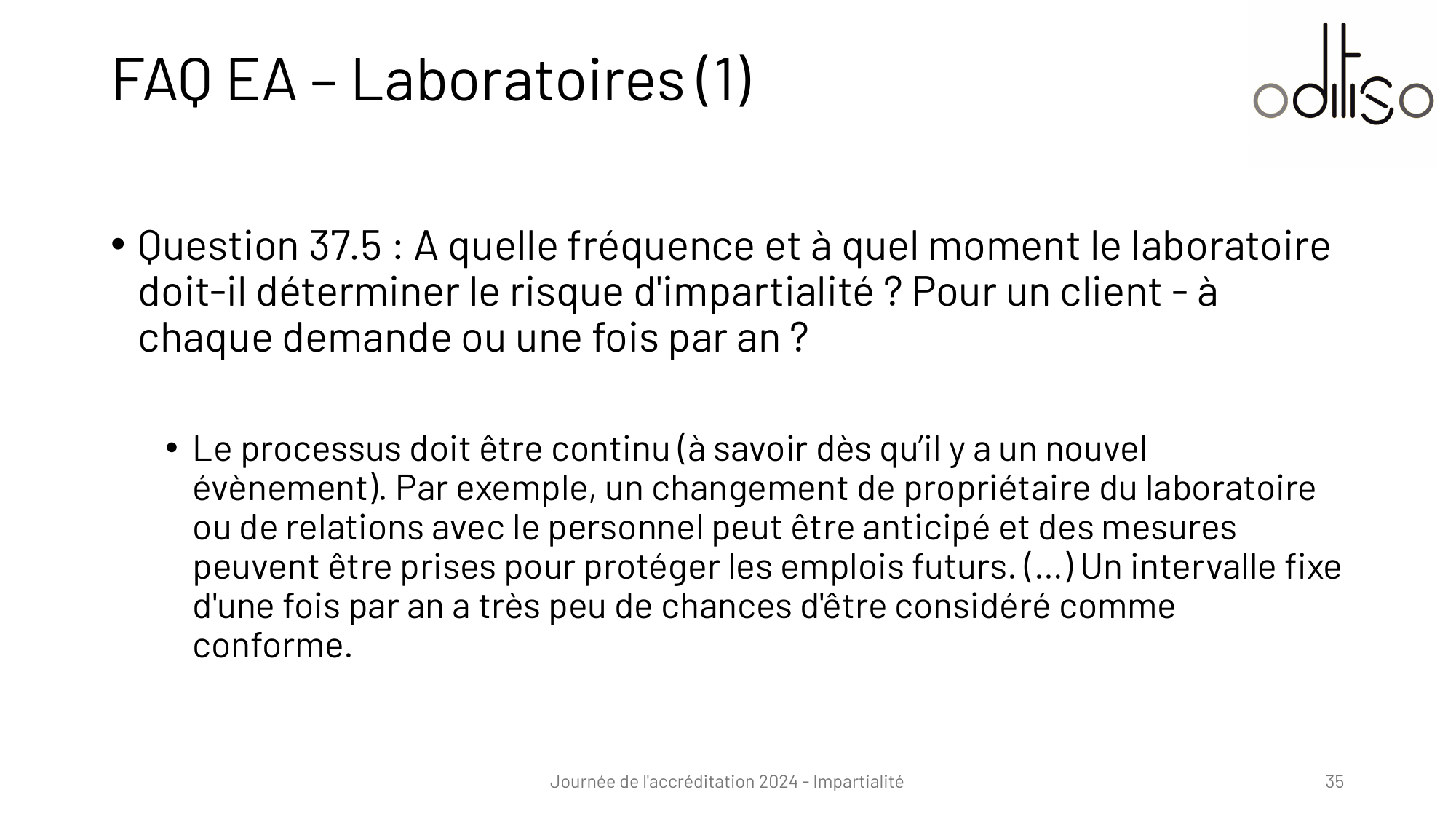

# FAQ EA – Laboratoires (1)
Question 37.5 : A quelle fréquence et à quel moment le laboratoire doit-il déterminer le risque d'impartialité ? Pour un client - à chaque demande ou une fois par an ?

Le processus doit être continu (à savoir dès qu’il y a un nouvel évènement). Par exemple, un changement de propriétaire du laboratoire ou de relations avec le personnel peut être anticipé et des mesures peuvent être prises pour protéger les emplois futurs. (…) Un intervalle fixe d'une fois par an a très peu de chances d'être considéré comme conforme.

Journée de l'accréditation 2024 - Impartialité
35